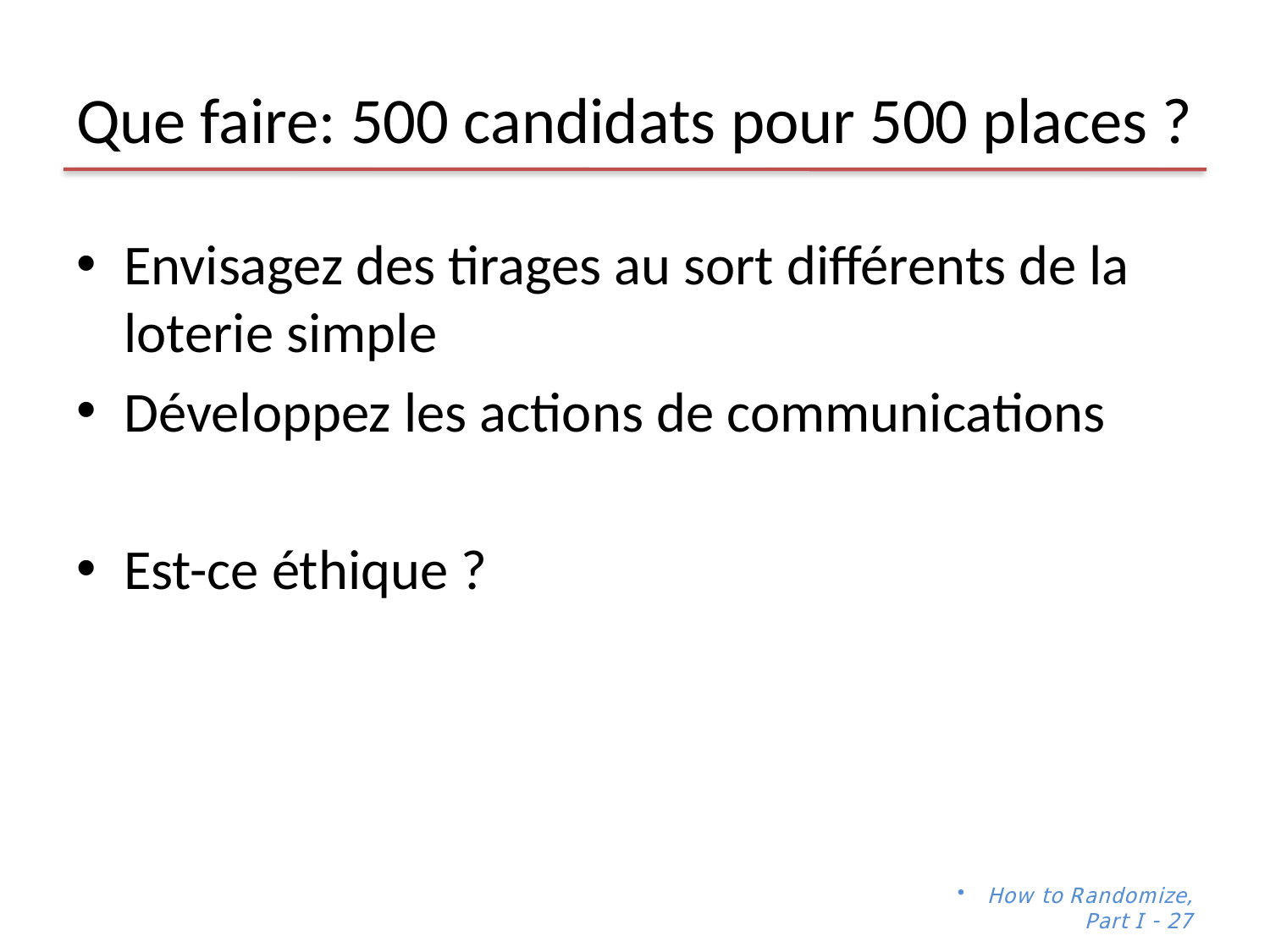

# Que faire: 500 candidats pour 500 places ?
Envisagez des tirages au sort différents de la loterie simple
Développez les actions de communications

Est-ce éthique ?
How to Randomize, Part I - 27